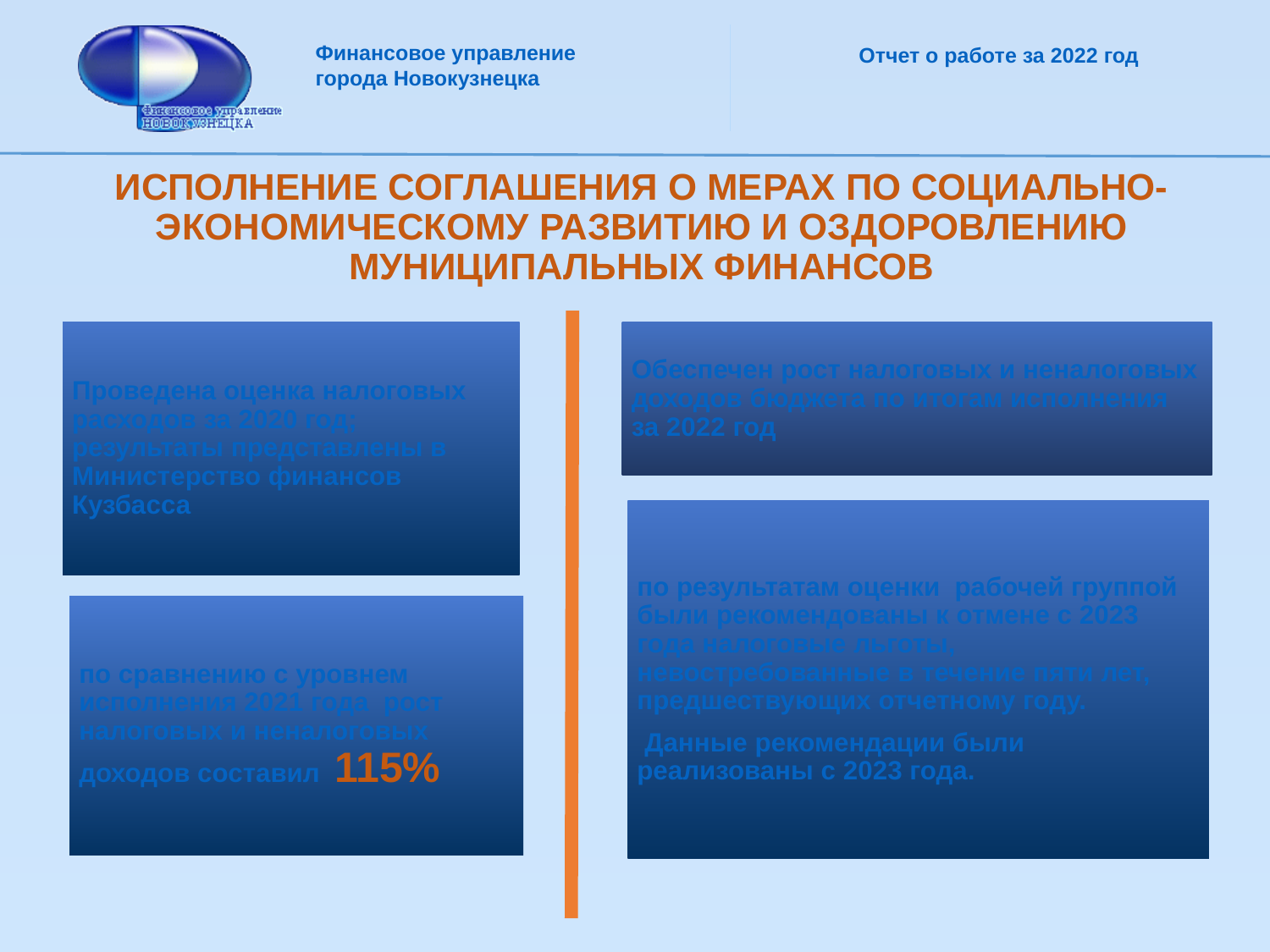

# ИСПОЛНЕНИЕ СОГЛАШЕНИЯ О МЕРАХ ПО СОЦИАЛЬНО-ЭКОНОМИЧЕСКОМУ РАЗВИТИЮ И ОЗДОРОВЛЕНИЮ МУНИЦИПАЛЬНЫХ ФИНАНСОВ
Проведена оценка налоговых расходов за 2020 год; результаты представлены в Министерство финансов Кузбасса
Обеспечен рост налоговых и неналоговых доходов бюджета по итогам исполнения за 2022 год
по результатам оценки  рабочей группой были рекомендованы к отмене с 2023 года налоговые льготы, невостребованные в течение пяти лет, предшествующих отчетному году.
 Данные рекомендации были реализованы с 2023 года.

по сравнению с уровнем исполнения 2021 года  рост налоговых и неналоговых доходов составил  115%